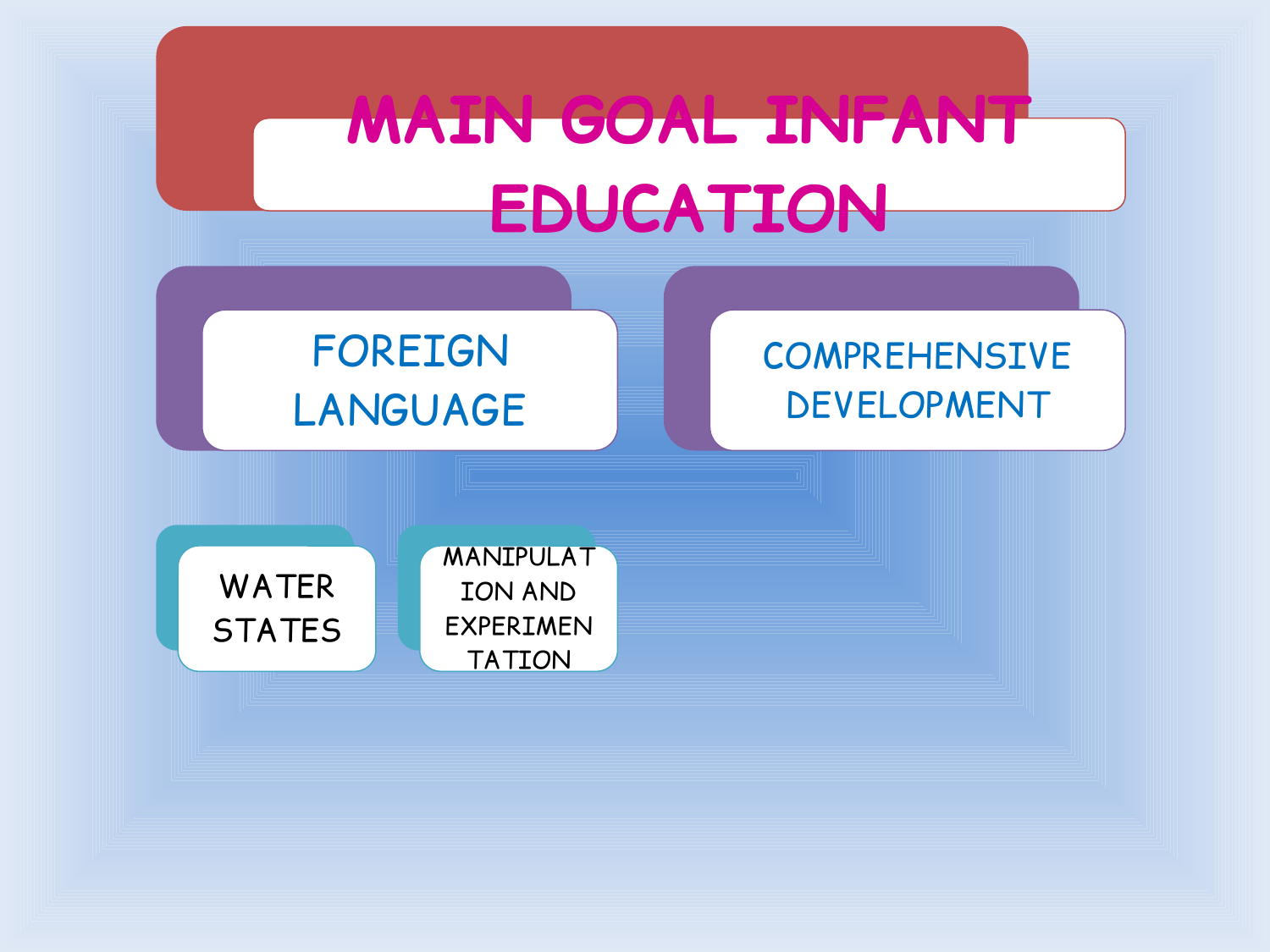

MAIN GOAL INFANT EDUCATION
FOREIGN LANGUAGE
WATER STATES
MANIPULATION AND EXPERIMENTATION
COMPREHENSIVE DEVELOPMENT